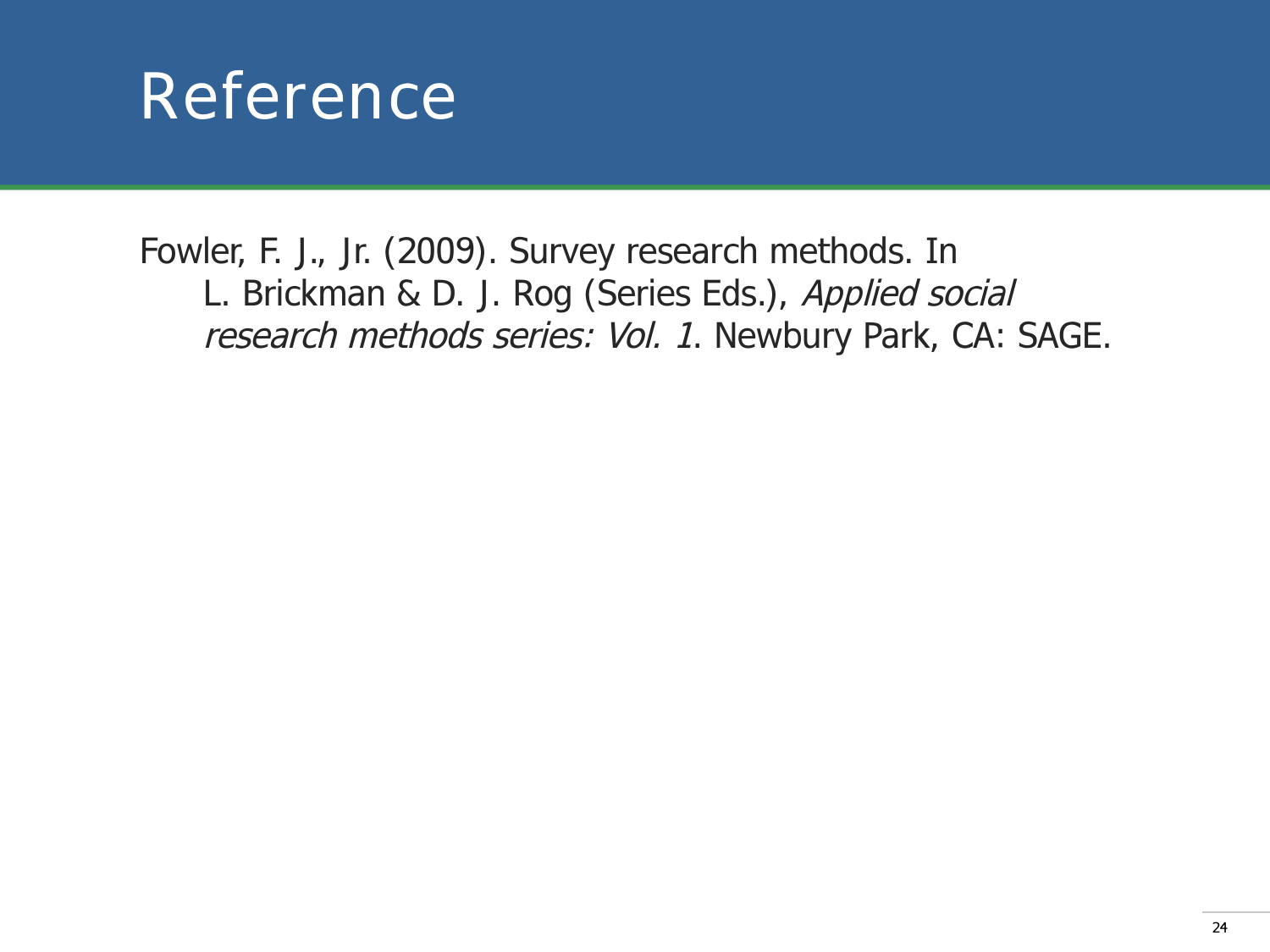

# Reference
Fowler, F. J., Jr. (2009). Survey research methods. In
L. Brickman & D. J. Rog (Series Eds.), Applied social research methods series: Vol. 1. Newbury Park, CA: SAGE.
24